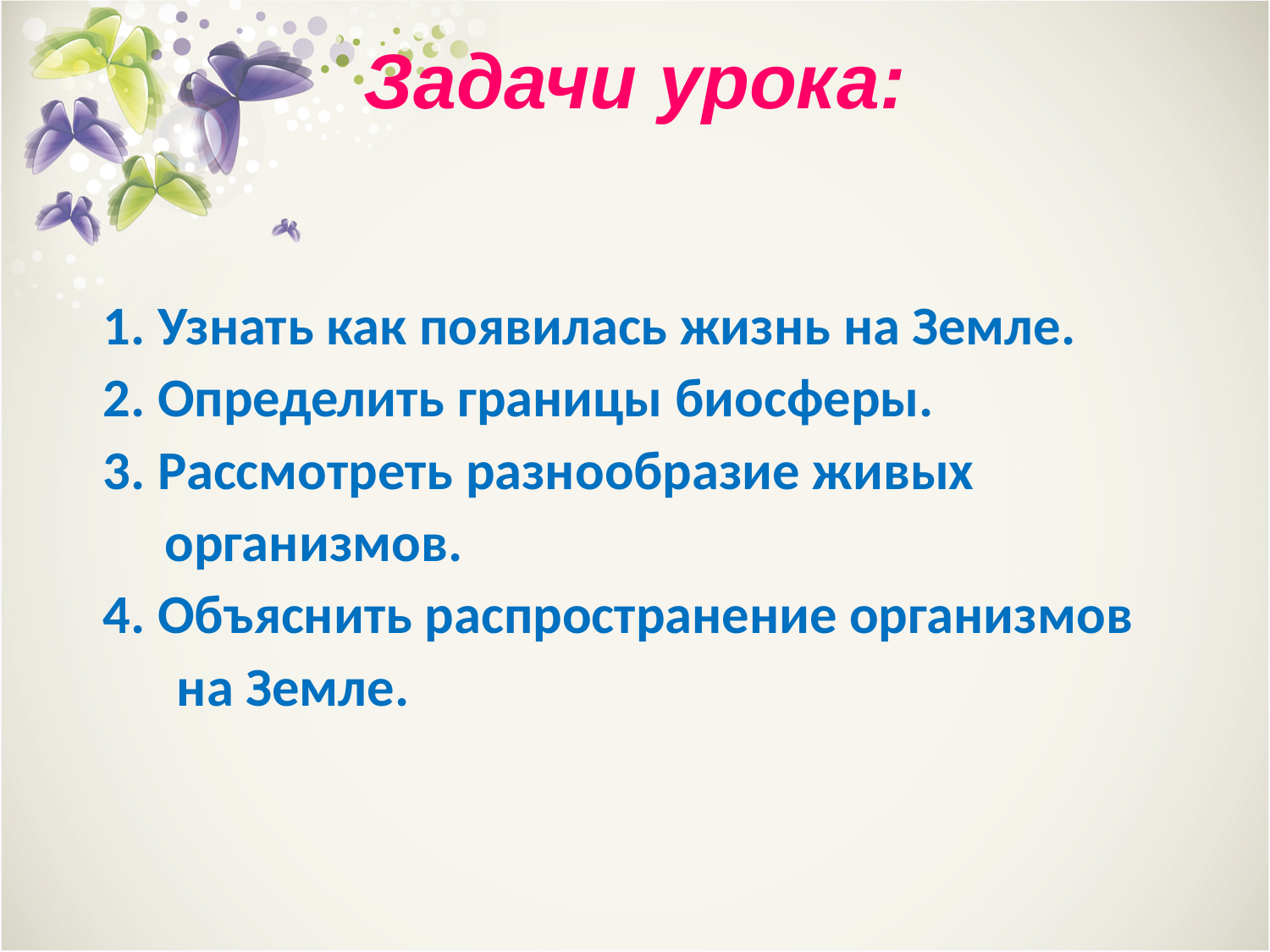

Задачи урока:
1. Узнать как появилась жизнь на Земле.
2. Определить границы биосферы.
3. Рассмотреть разнообразие живых
     организмов.
4. Объяснить распространение организмов
      на Земле.